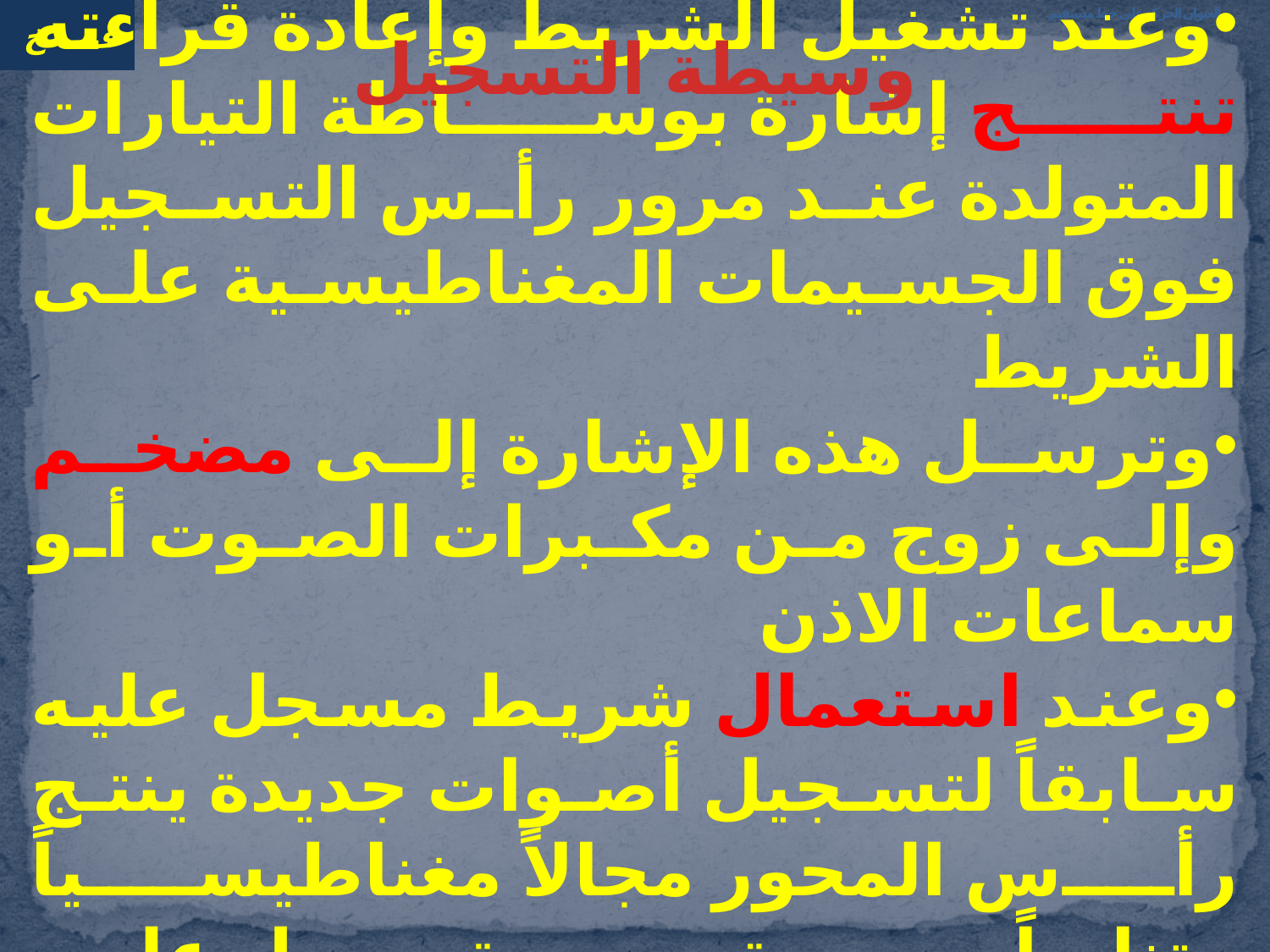

# العنوان الحركة على خط مستقيم
وسيطة التسجيل
لتشغيل الشريط المسجل :
وعند تشغيل الشريط وإعادة قراءته تنتج إشارة بوساطة التيارات المتولدة عند مرور رأس التسجيل فوق الجسيمات المغناطيسية على الشريط
وترسل هذه الإشارة إلى مضخم وإلى زوج من مكبرات الصوت أو سماعات الاذن
وعند استعمال شريط مسجل عليه سابقاً لتسجيل أصوات جديدة ينتج رأس المحور مجالاً مغناطيسياً متناوباً بصورة سريعة يعمل على بعثرة اتجاهات المناطق المغناطيسية على الشريط